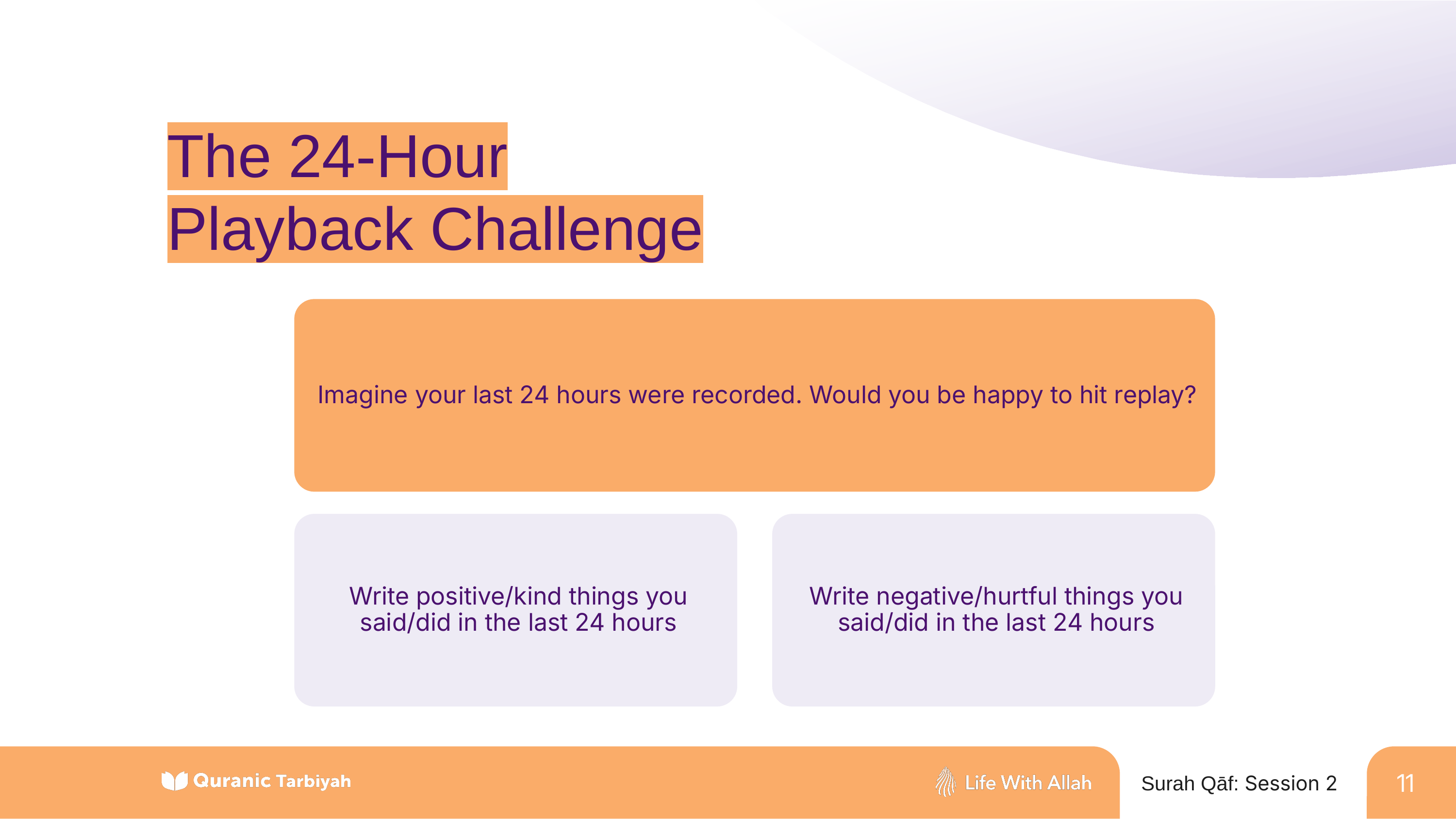

The 24-Hour Playback Challenge
Imagine your last 24 hours were recorded. Would you be happy to hit replay?
Write positive/kind things you said/did in the last 24 hours
Write negative/hurtful things you said/did in the last 24 hours